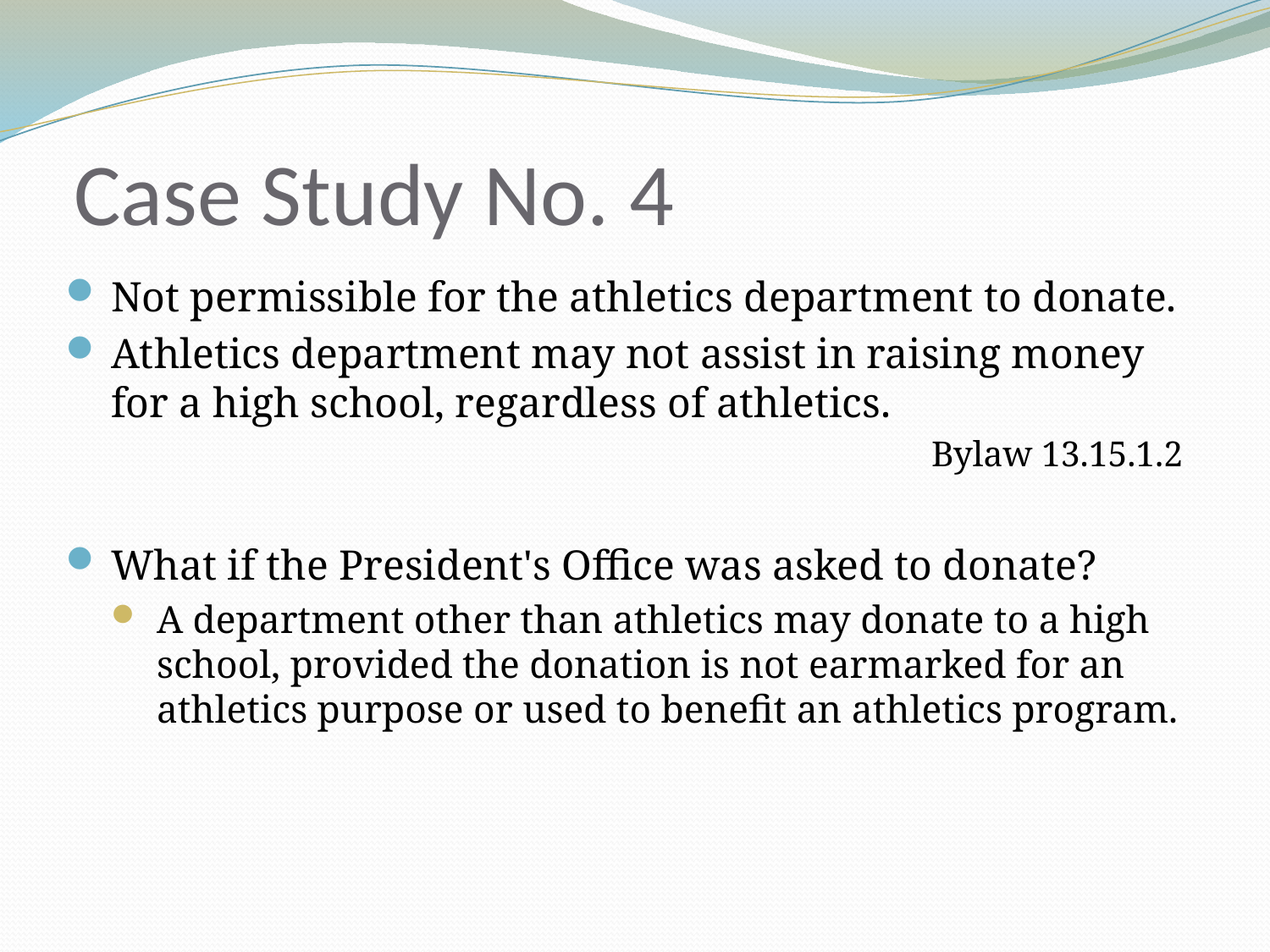

# Case Study No. 4
Not permissible for the athletics department to donate.
Athletics department may not assist in raising money for a high school, regardless of athletics.
Bylaw 13.15.1.2

What if the President's Office was asked to donate?
A department other than athletics may donate to a high school, provided the donation is not earmarked for an athletics purpose or used to benefit an athletics program.